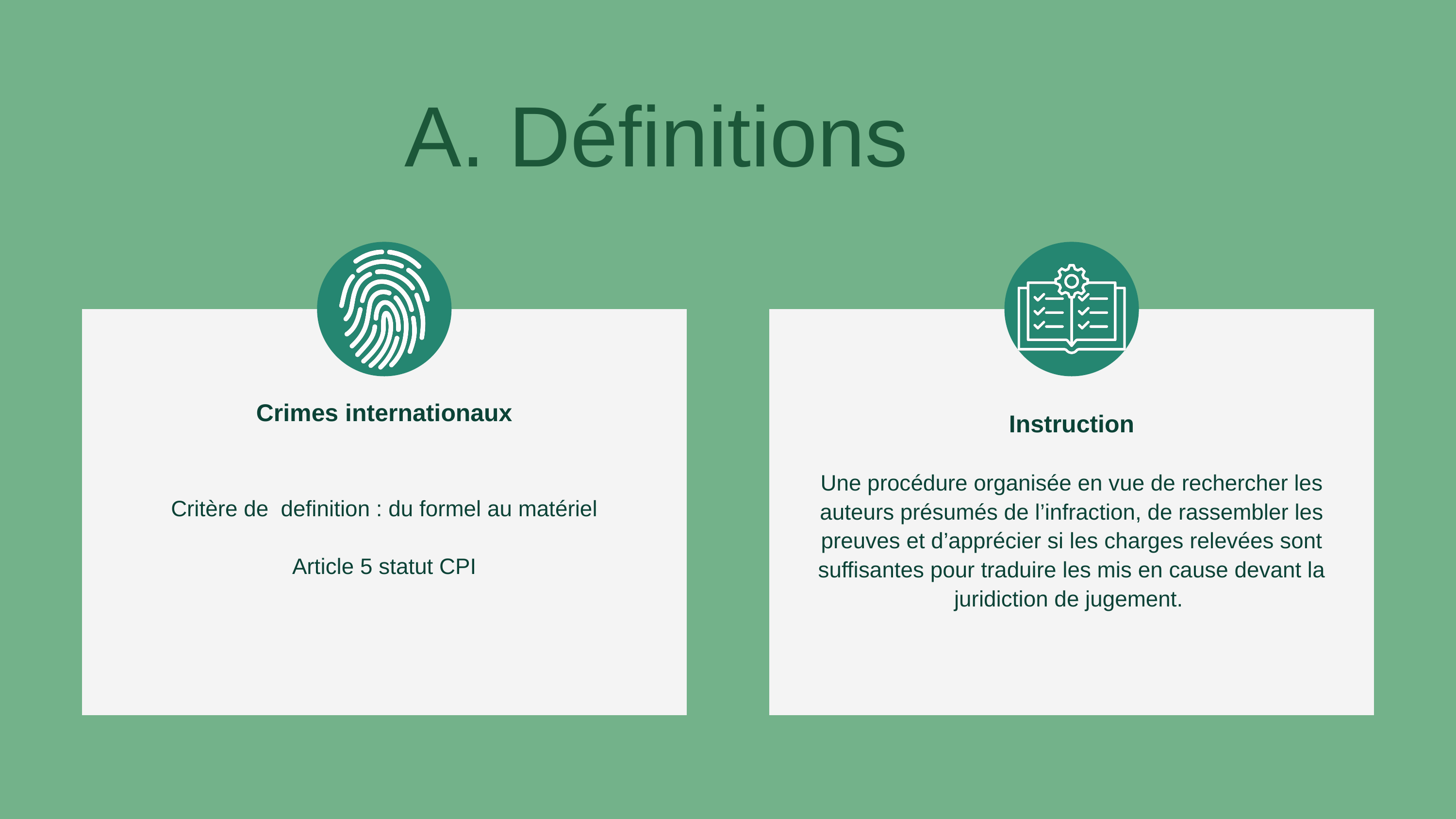

A. Définitions

Crimes internationaux

Critère de  definition : du formel au matériel

Article 5 statut CPI

Instruction

Une procédure organisée en vue de rechercher les auteurs présumés de l’infraction, de rassembler les preuves et d’apprécier si les charges relevées sont suffisantes pour traduire les mis en cause devant la juridiction de jugement.